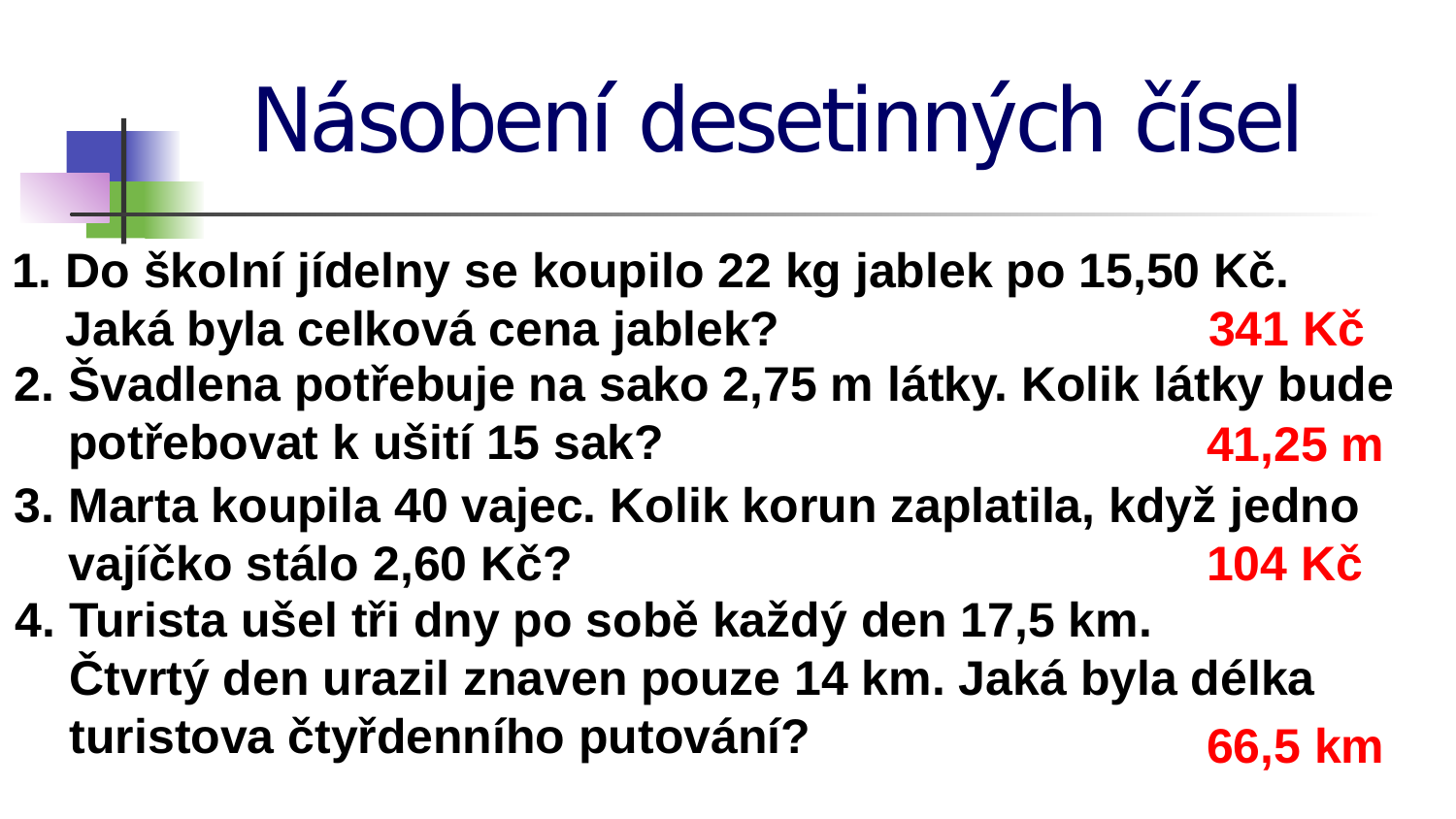

# Násobení desetinných čísel
1. Do školní jídelny se koupilo 22 kg jablek po 15,50 Kč.
    Jaká byla celková cena jablek?
341 Kč
2. Švadlena potřebuje na sako 2,75 m látky. Kolik látky bude
    potřebovat k ušití 15 sak?
41,25 m
3. Marta koupila 40 vajec. Kolik korun zaplatila, když jedno
    vajíčko stálo 2,60 Kč?
104 Kč
4. Turista ušel tři dny po sobě každý den 17,5 km.
    Čtvrtý den urazil znaven pouze 14 km. Jaká byla délka
    turistova čtyřdenního putování?
66,5 km